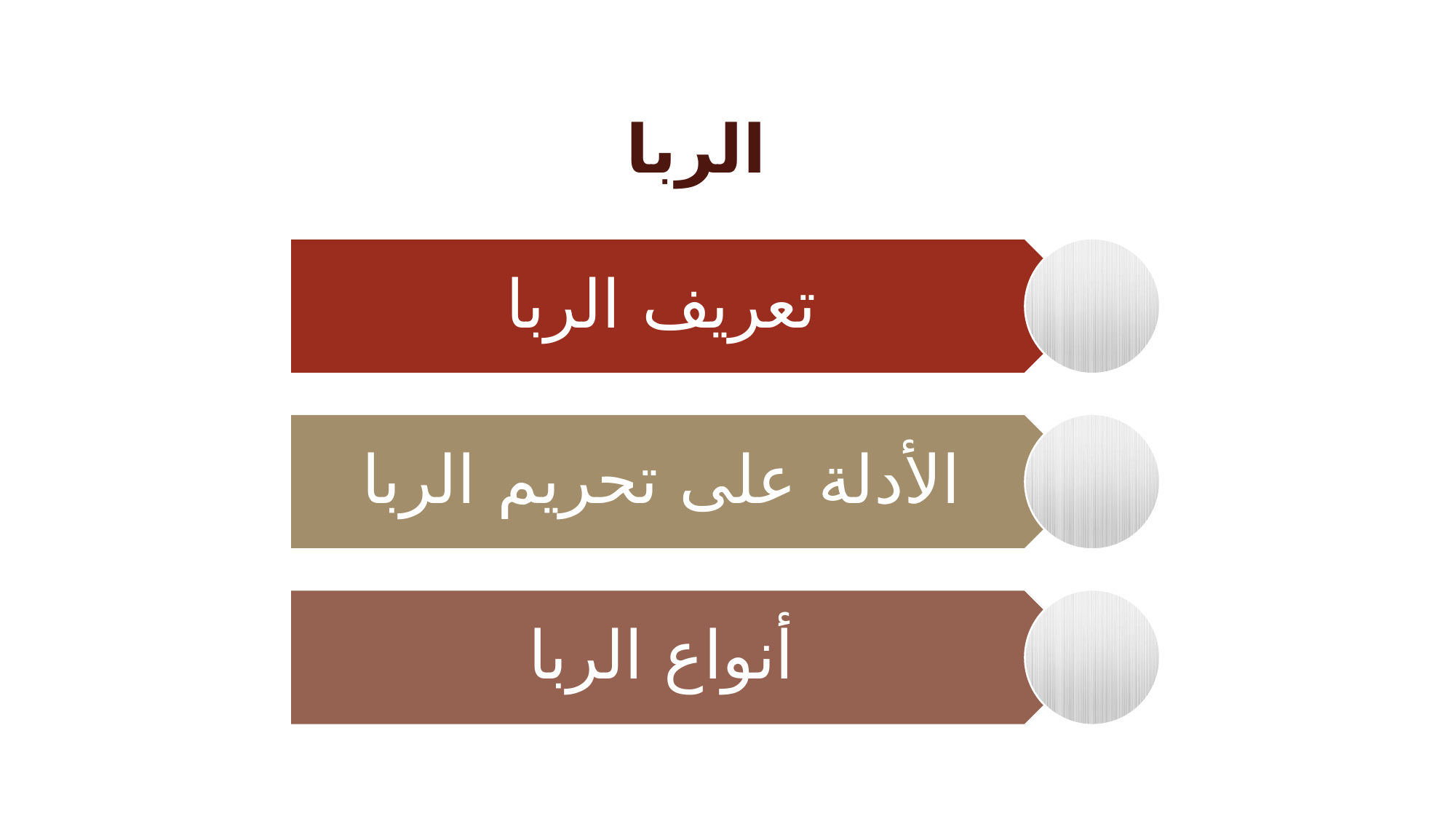

الربا

تعريف الربا

الأدلة على تحريم الربا

أنواع الربا